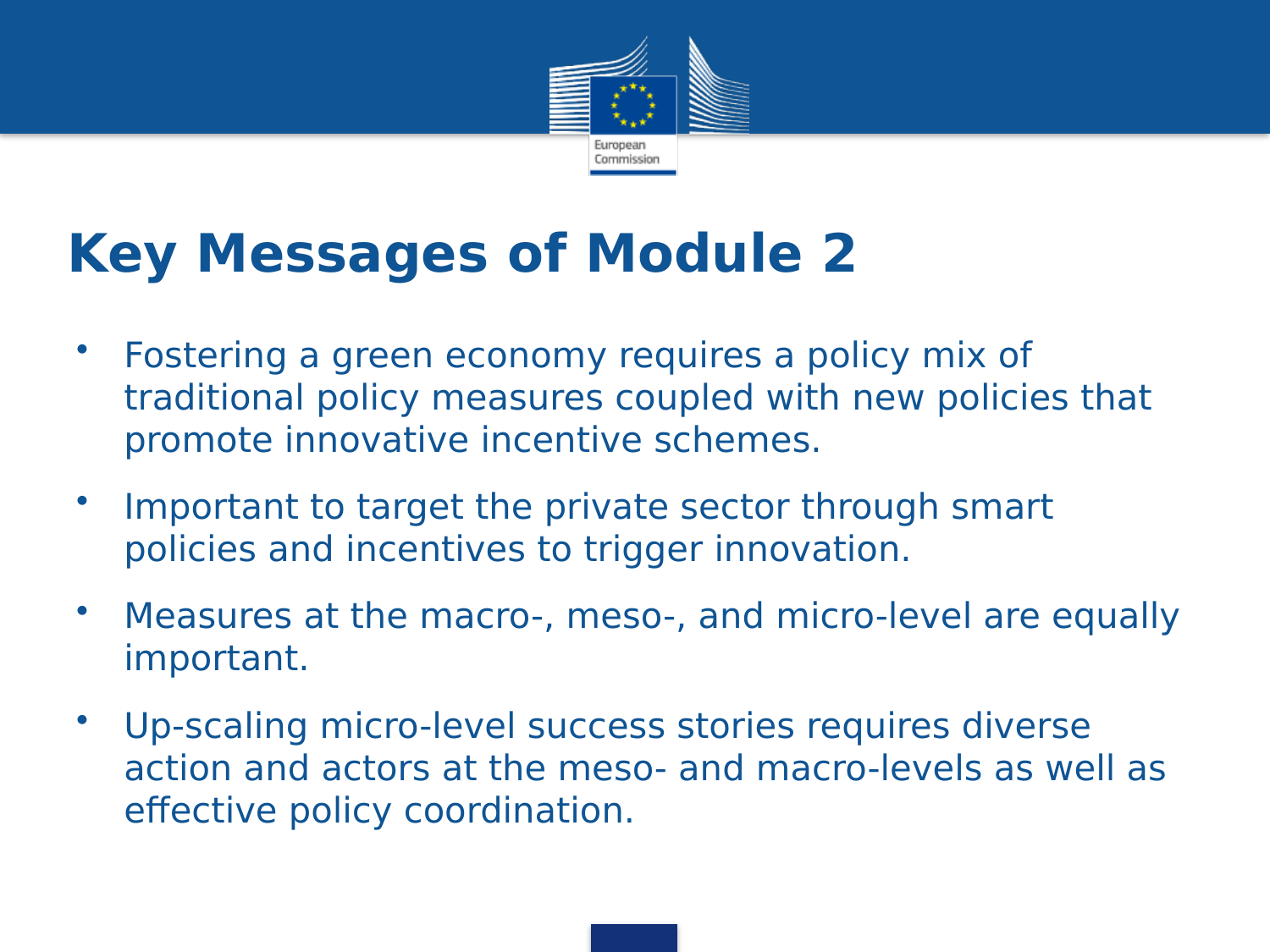

# Key Messages of Module 2
Fostering a green economy requires a policy mix of traditional policy measures coupled with new policies that promote innovative incentive schemes.
Important to target the private sector through smart policies and incentives to trigger innovation.
Measures at the macro-, meso-, and micro-level are equally important.
Up-scaling micro-level success stories requires diverse action and actors at the meso- and macro-levels as well as effective policy coordination.